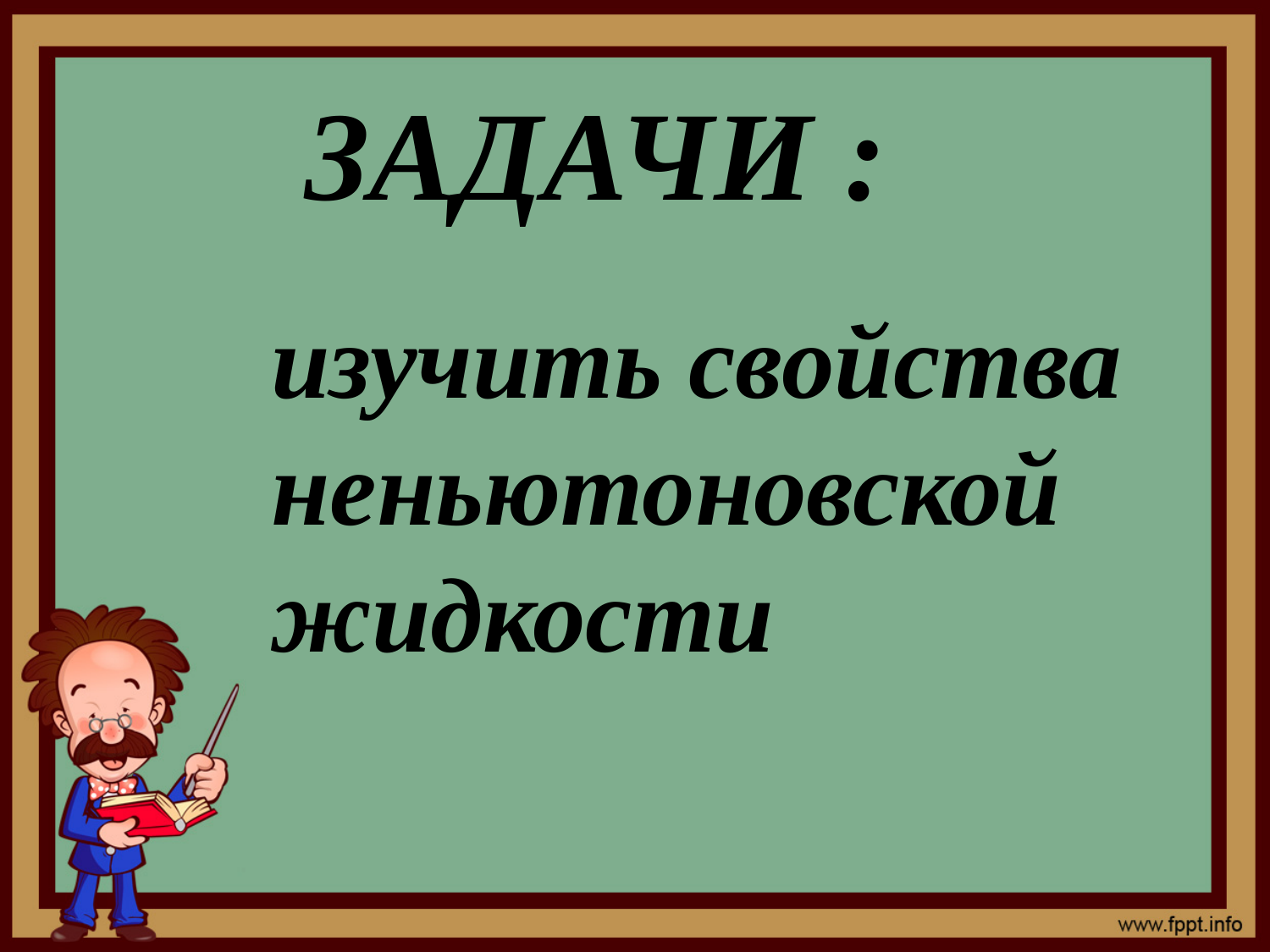

# ЗАДАЧИ :
изучить свойства неньютоновской жидкости